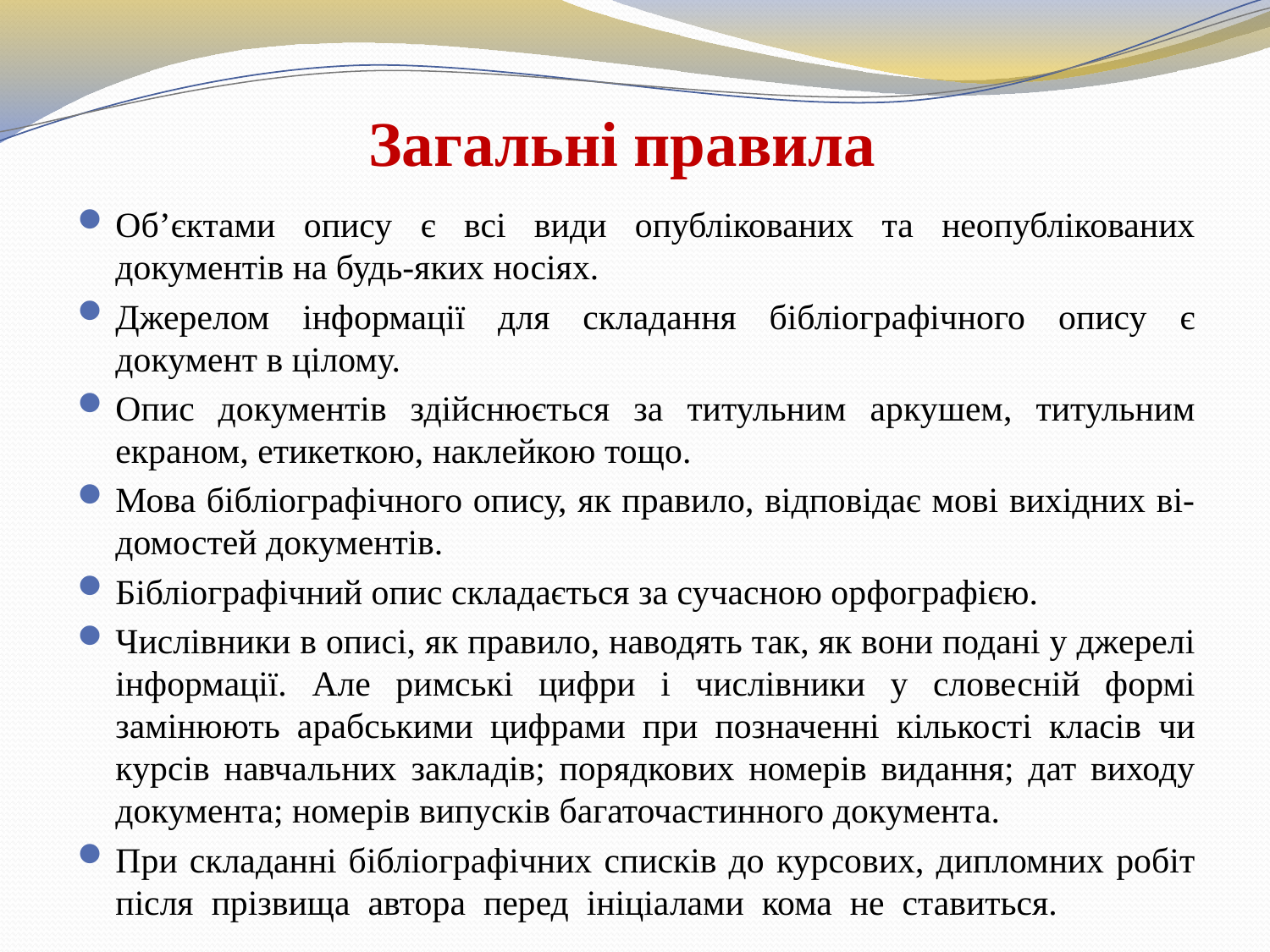

Загальні правила

Об’єктами опису є всі види опублікованих та неопублікованих документів на будь-яких носіях.
Джерелом інформації для складання бібліографічного опису є документ в цілому.
Опис документів здійснюється за титульним аркушем, титульним екраном, етикеткою, наклейкою тощо.
Мова бібліографічного опису, як правило, відповідає мові вихідних ві- домостей документів.
Бібліографічний опис складається за сучасною орфографією.
Числівники в описі, як правило, наводять так, як вони подані у джерелі інформації. Але римські цифри і числівники у словесній формі замінюють арабськими цифрами при позначенні кількості класів чи курсів навчальних закладів; порядкових номерів видання; дат виходу документа; номерів випусків багаточастинного документа.
При складанні бібліографічних списків до курсових, дипломних робіт після  прізвища  автора  перед  ініціалами  кома  не  ставиться.